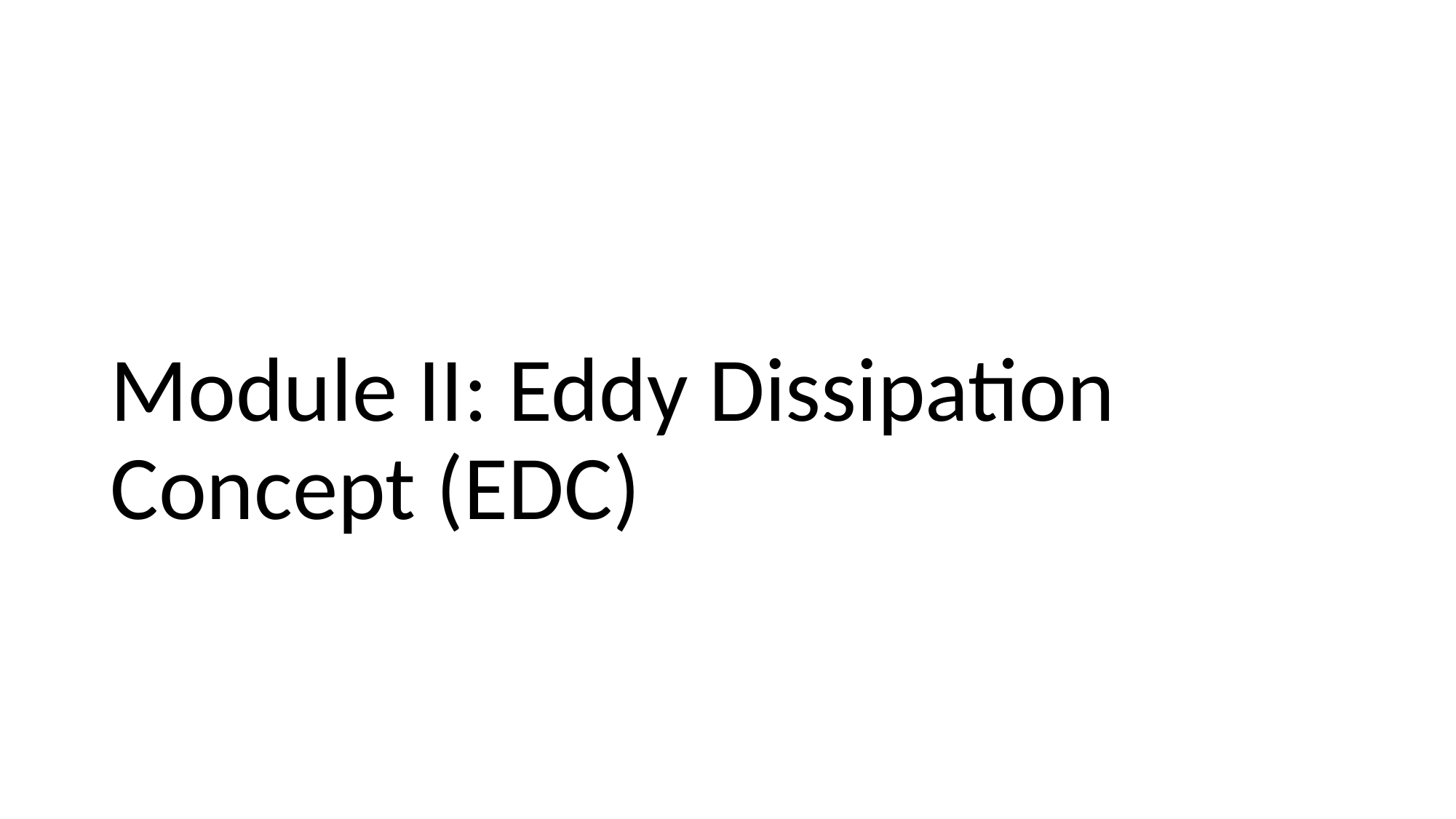

# Module II: Eddy Dissipation Concept (EDC)